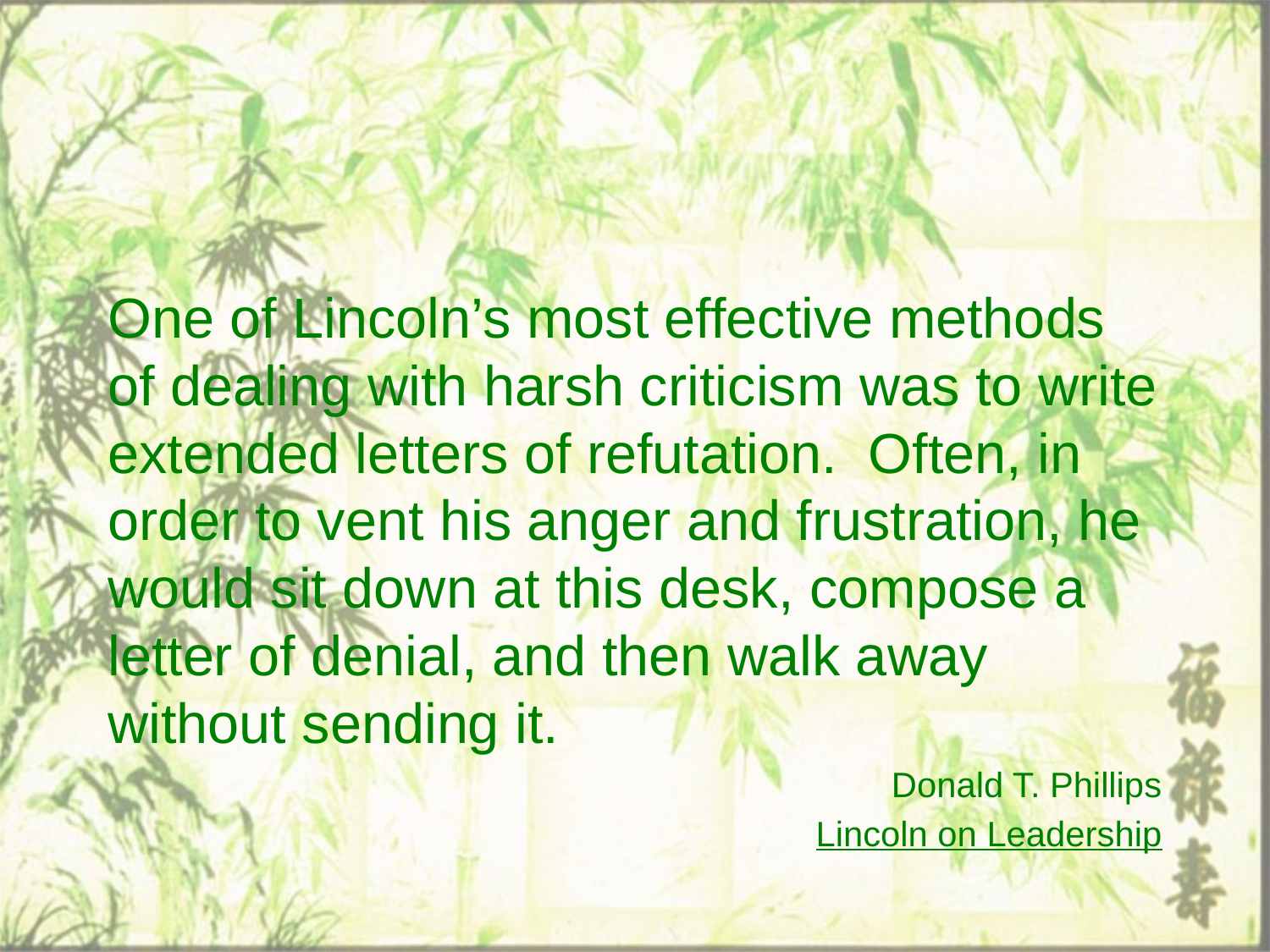

#
One of Lincoln’s most effective methods of dealing with harsh criticism was to write extended letters of refutation.  Often, in order to vent his anger and frustration, he would sit down at this desk, compose a letter of denial, and then walk away without sending it.
Donald T. Phillips
Lincoln on Leadership